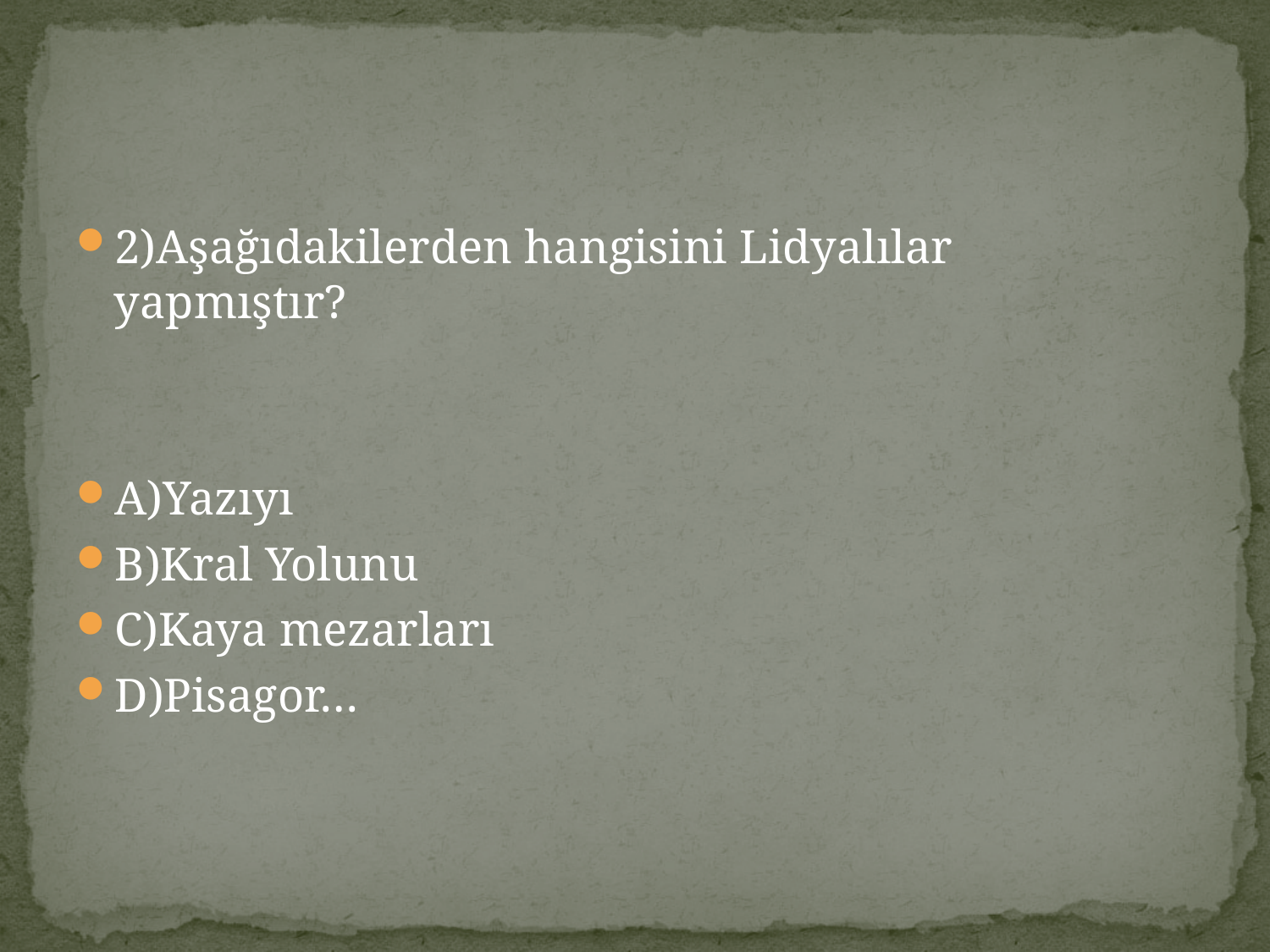

#
2)Aşağıdakilerden hangisini Lidyalılar yapmıştır?

A)Yazıyı
B)Kral Yolunu
C)Kaya mezarları
D)Pisagor…